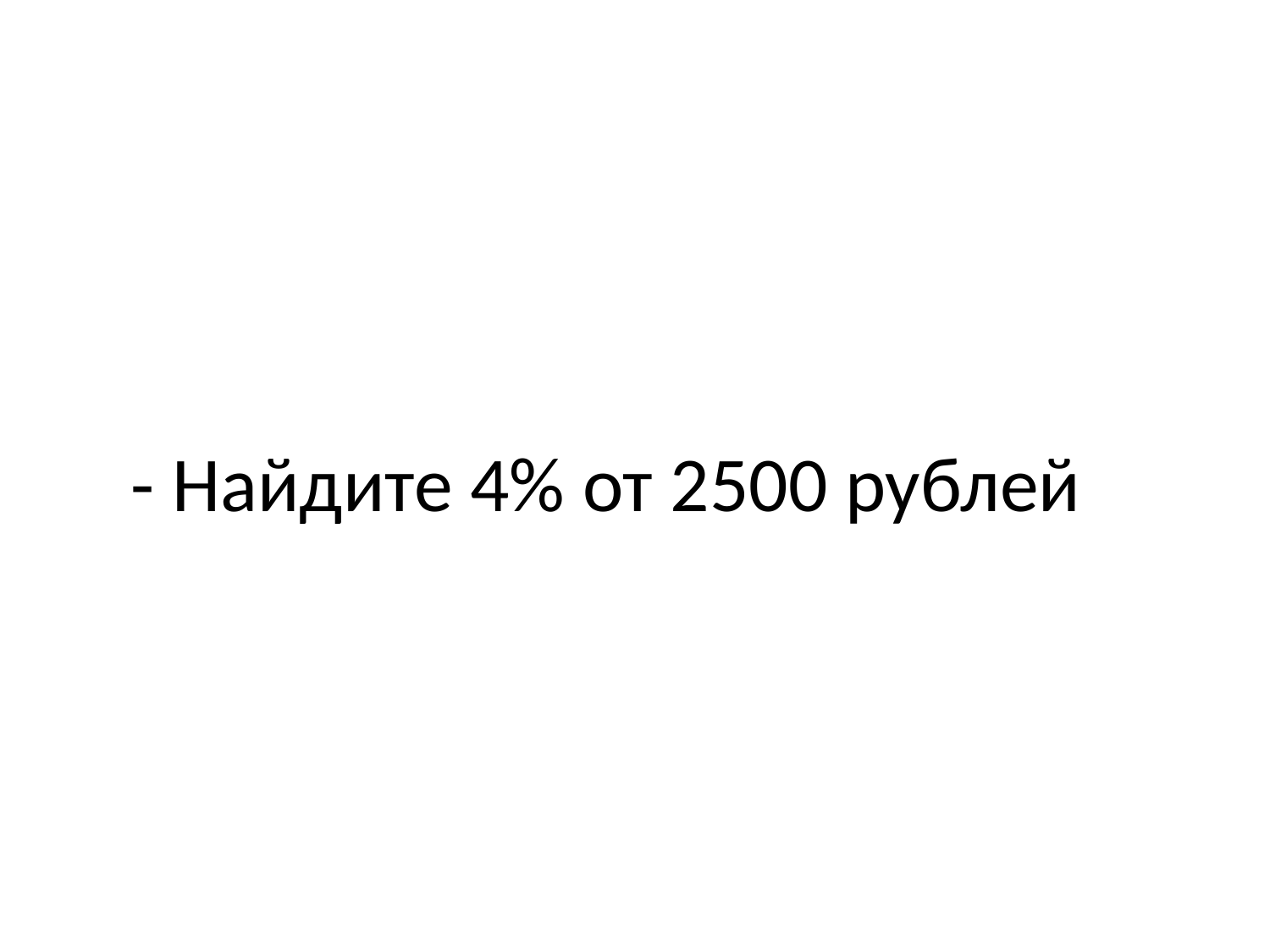

# - Найдите 4% от 2500 рублей